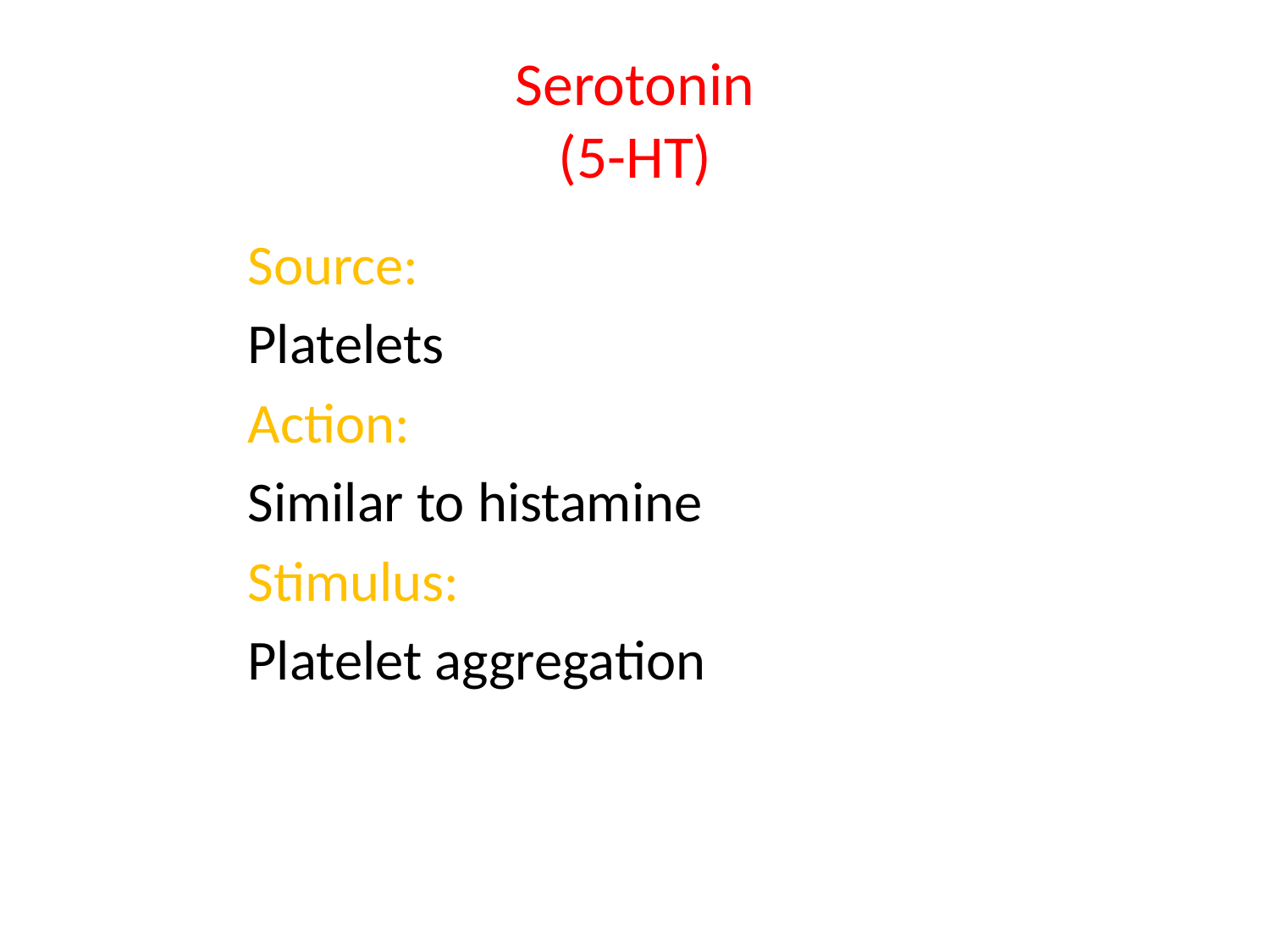

# Serotonin (5-HT)
Source:
Platelets
Action:
Similar to histamine
Stimulus:
Platelet aggregation